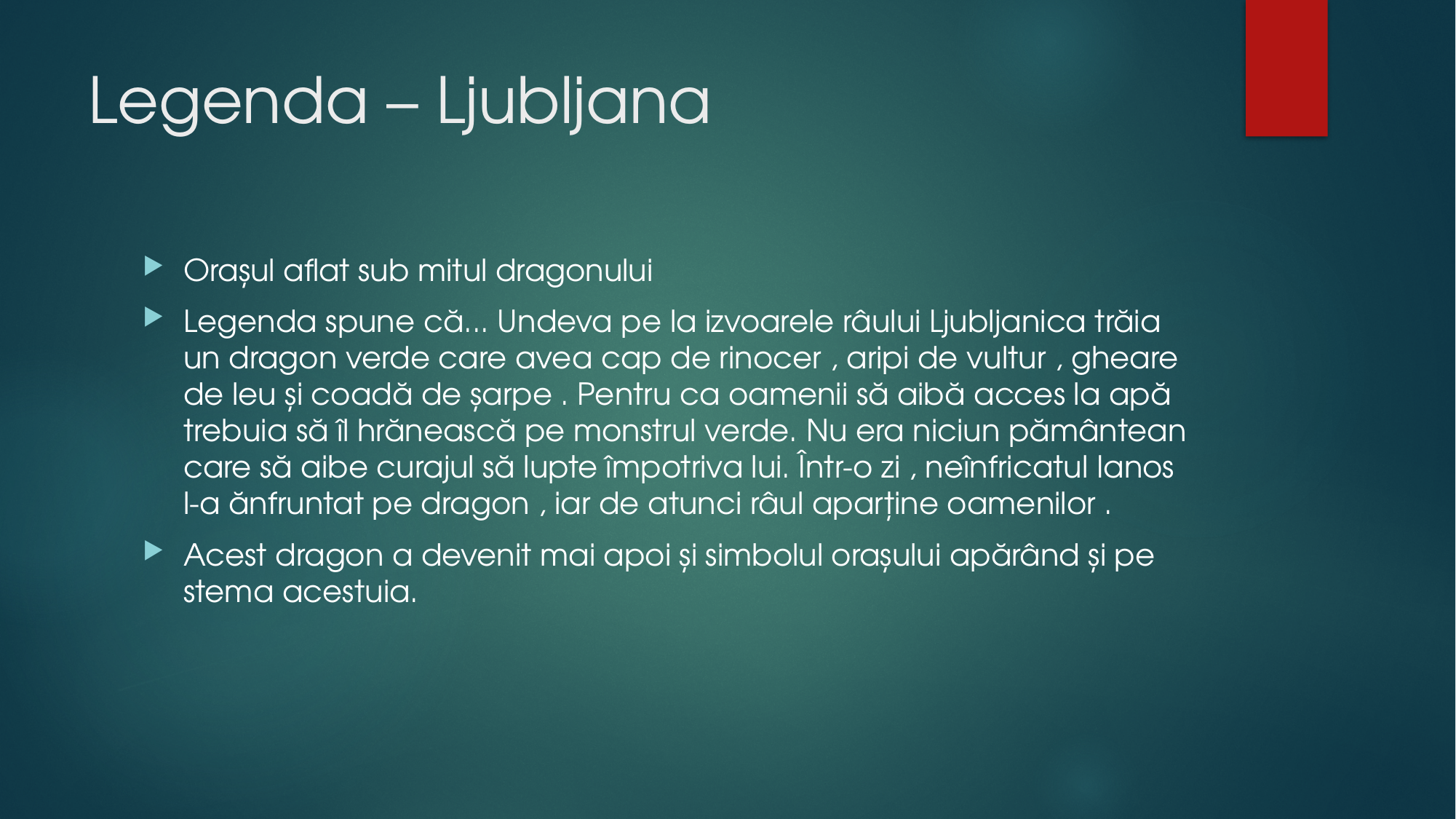

# Legenda – Ljubljana
Orașul aflat sub mitul dragonului
Legenda spune că... Undeva pe la izvoarele râului Ljubljanica trăia un dragon verde care avea cap de rinocer , aripi de vultur , gheare de leu și coadă de șarpe . Pentru ca oamenii să aibă acces la apă trebuia să îl hrănească pe monstrul verde. Nu era niciun pământean care să aibe curajul să lupte împotriva lui. Într-o zi , neînfricatul Ianos l-a ănfruntat pe dragon , iar de atunci râul aparține oamenilor .
Acest dragon a devenit mai apoi și simbolul orașului apărând și pe stema acestuia.